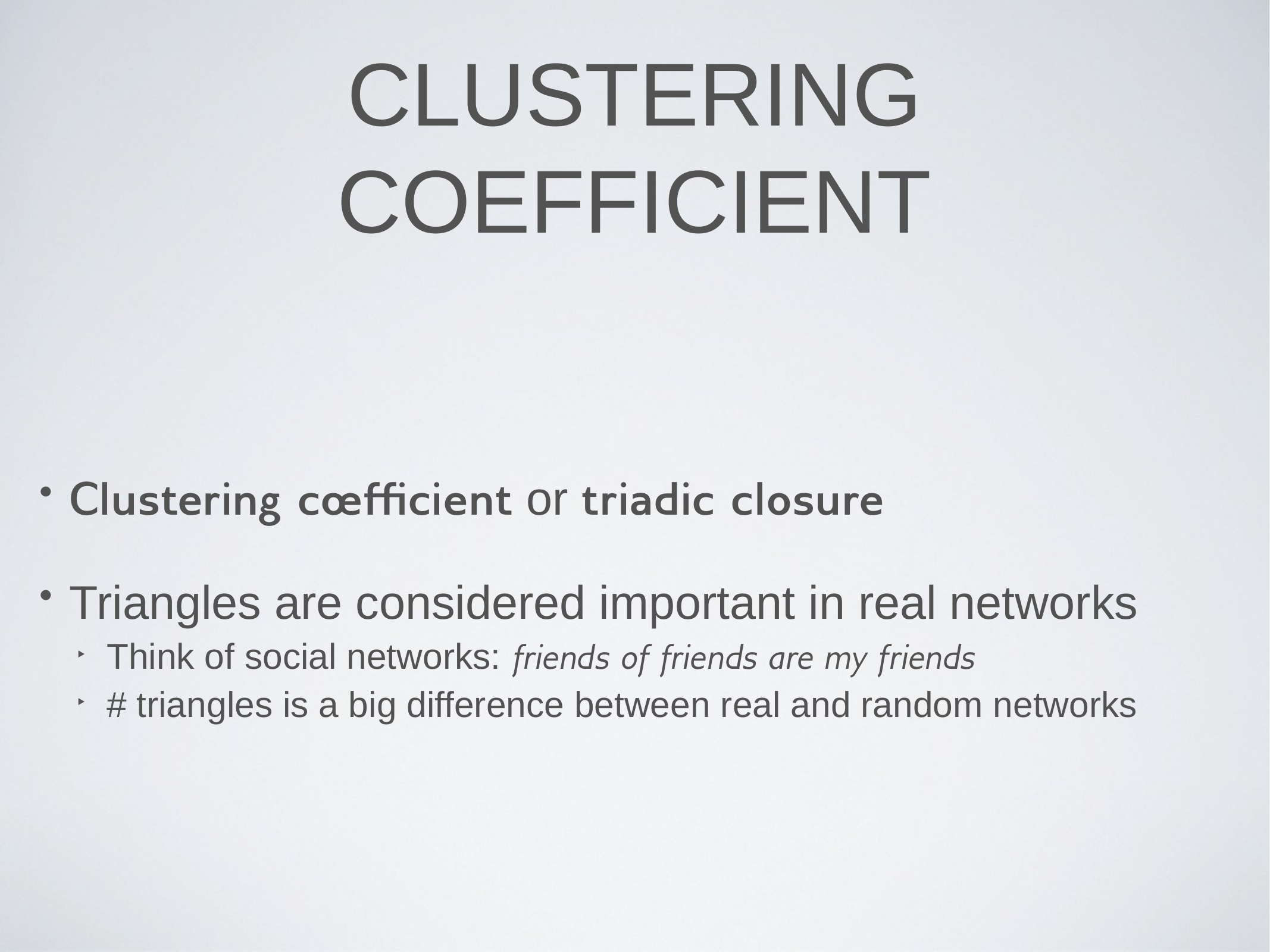

18
# Clustering coefficient
Clustering coefficient or triadic closure
Triangles are considered important in real networks
Think of social networks: friends of friends are my friends
# triangles is a big difference between real and random networks